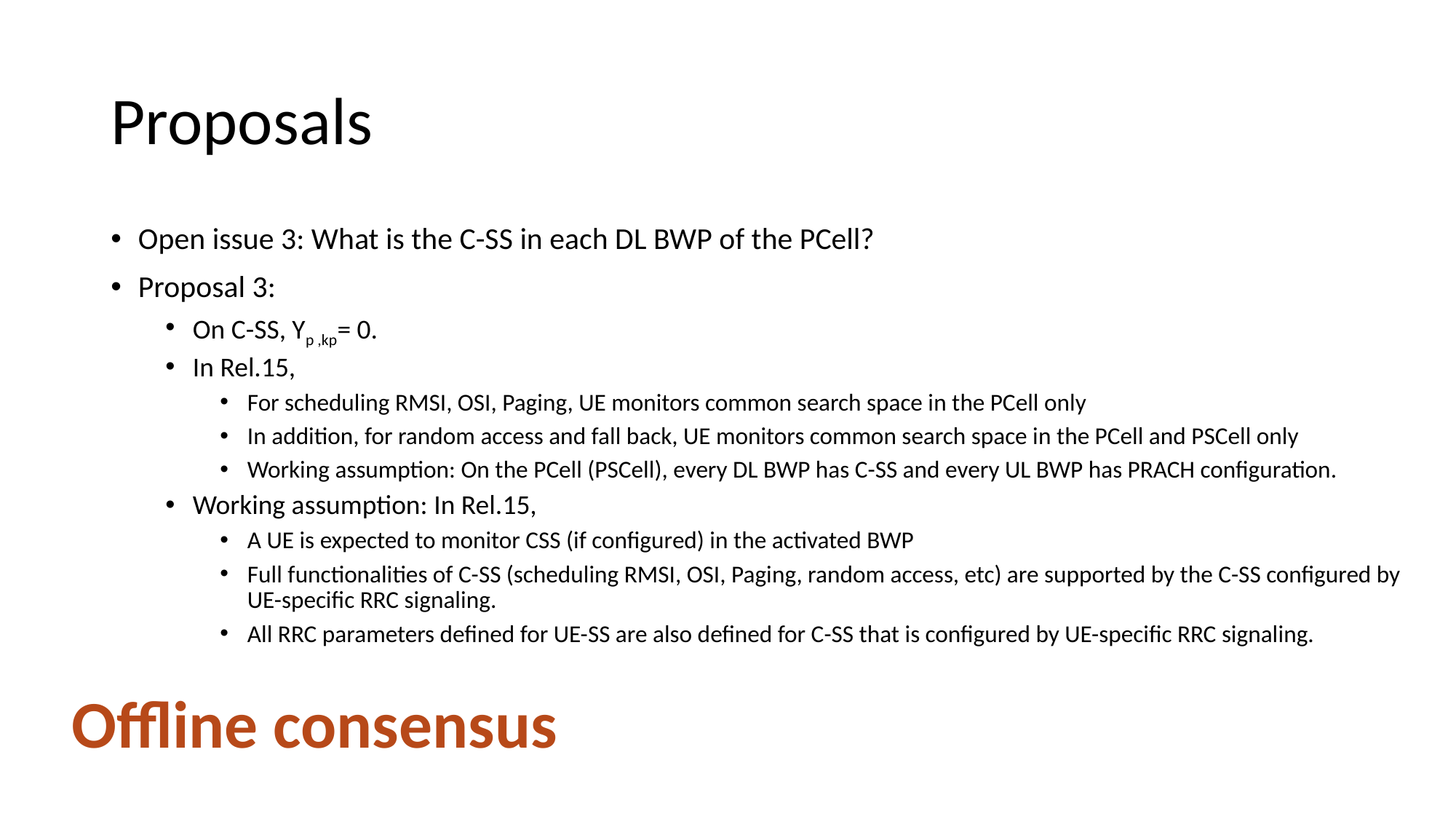

# Proposals
Open issue 3: What is the C-SS in each DL BWP of the PCell?
Proposal 3:
On C-SS, Yp ,kp= 0.
In Rel.15,
For scheduling RMSI, OSI, Paging, UE monitors common search space in the PCell only
In addition, for random access and fall back, UE monitors common search space in the PCell and PSCell only
Working assumption: On the PCell (PSCell), every DL BWP has C-SS and every UL BWP has PRACH configuration.
Working assumption: In Rel.15,
A UE is expected to monitor CSS (if configured) in the activated BWP
Full functionalities of C-SS (scheduling RMSI, OSI, Paging, random access, etc) are supported by the C-SS configured by UE-specific RRC signaling.
All RRC parameters defined for UE-SS are also defined for C-SS that is configured by UE-specific RRC signaling.
Offline consensus